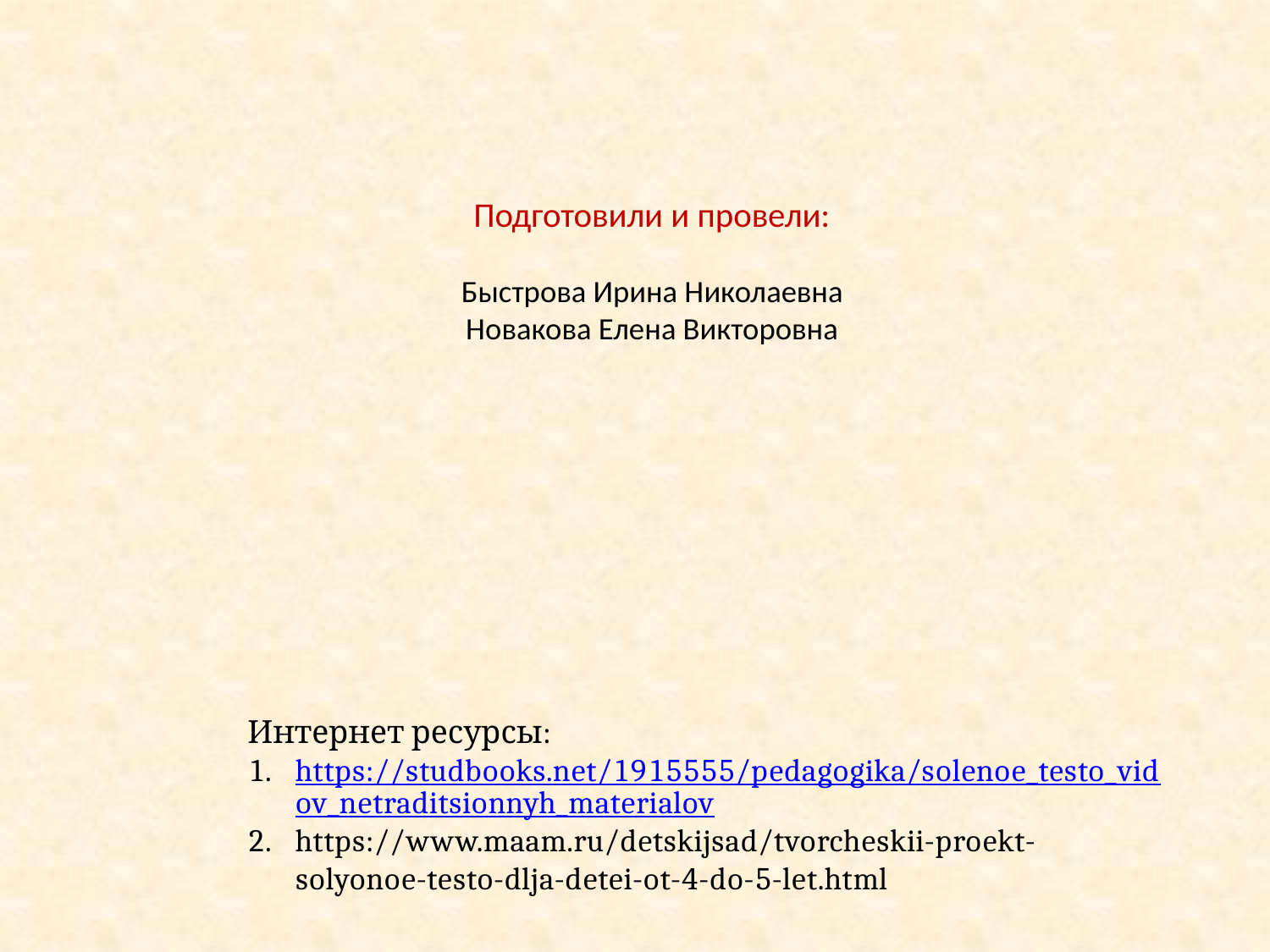

Подготовили и провели:
Быстрова Ирина Николаевна
Новакова Елена Викторовна
Интернет ресурсы:
https://studbooks.net/1915555/pedagogika/solenoe_testo_vidov_netraditsionnyh_materialov
https://www.maam.ru/detskijsad/tvorcheskii-proekt-solyonoe-testo-dlja-detei-ot-4-do-5-let.html